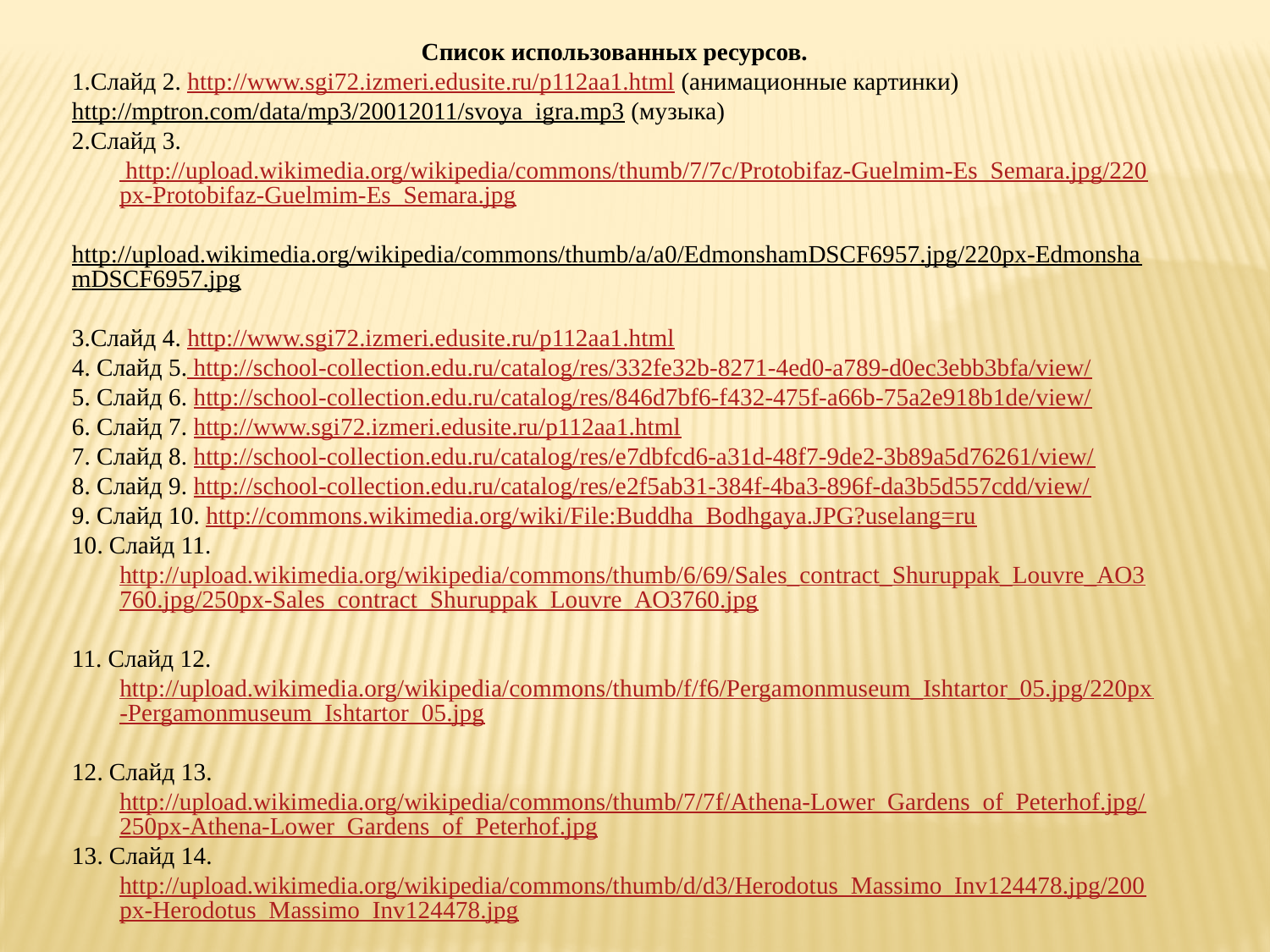

Список использованных ресурсов.
1.Слайд 2. http://www.sgi72.izmeri.edusite.ru/p112aa1.html (анимационные картинки)
http://mptron.com/data/mp3/20012011/svoya_igra.mp3 (музыка)
2.Слайд 3. http://upload.wikimedia.org/wikipedia/commons/thumb/7/7c/Protobifaz-Guelmim-Es_Semara.jpg/220px-Protobifaz-Guelmim-Es_Semara.jpg
http://upload.wikimedia.org/wikipedia/commons/thumb/a/a0/EdmonshamDSCF6957.jpg/220px-EdmonshamDSCF6957.jpg
3.Слайд 4. http://www.sgi72.izmeri.edusite.ru/p112aa1.html
4. Слайд 5. http://school-collection.edu.ru/catalog/res/332fe32b-8271-4ed0-a789-d0ec3ebb3bfa/view/
5. Слайд 6. http://school-collection.edu.ru/catalog/res/846d7bf6-f432-475f-a66b-75a2e918b1de/view/
6. Слайд 7. http://www.sgi72.izmeri.edusite.ru/p112aa1.html
7. Слайд 8. http://school-collection.edu.ru/catalog/res/e7dbfcd6-a31d-48f7-9de2-3b89a5d76261/view/
8. Слайд 9. http://school-collection.edu.ru/catalog/res/e2f5ab31-384f-4ba3-896f-da3b5d557cdd/view/
9. Слайд 10. http://commons.wikimedia.org/wiki/File:Buddha_Bodhgaya.JPG?uselang=ru
10. Слайд 11. http://upload.wikimedia.org/wikipedia/commons/thumb/6/69/Sales_contract_Shuruppak_Louvre_AO3760.jpg/250px-Sales_contract_Shuruppak_Louvre_AO3760.jpg
11. Слайд 12. http://upload.wikimedia.org/wikipedia/commons/thumb/f/f6/Pergamonmuseum_Ishtartor_05.jpg/220px-Pergamonmuseum_Ishtartor_05.jpg
12. Слайд 13. http://upload.wikimedia.org/wikipedia/commons/thumb/7/7f/Athena-Lower_Gardens_of_Peterhof.jpg/250px-Athena-Lower_Gardens_of_Peterhof.jpg
13. Слайд 14. http://upload.wikimedia.org/wikipedia/commons/thumb/d/d3/Herodotus_Massimo_Inv124478.jpg/200px-Herodotus_Massimo_Inv124478.jpg
14. Слайд 15. http://school-collection.edu.ru/catalog/res/0ee13d7a-3259-44bf-8b60-71c2a8d92387/view/
http://upload.wikimedia.org/wikipedia/commons/thumb/c/c6/Startans_monument1_evlahos.jpg/300px-Startans_monument1_evlahos.jpg
15. Слайд 16. http://school-collection.edu.ru/catalog/res/89d25540-93d7-4a8a-9b10-66fab3f2dee0/view/
16. Слайд 17. http://school-collection.edu.ru/catalog/res/1f07a475-1066-4e7d-8765-a615fbf78331/view/